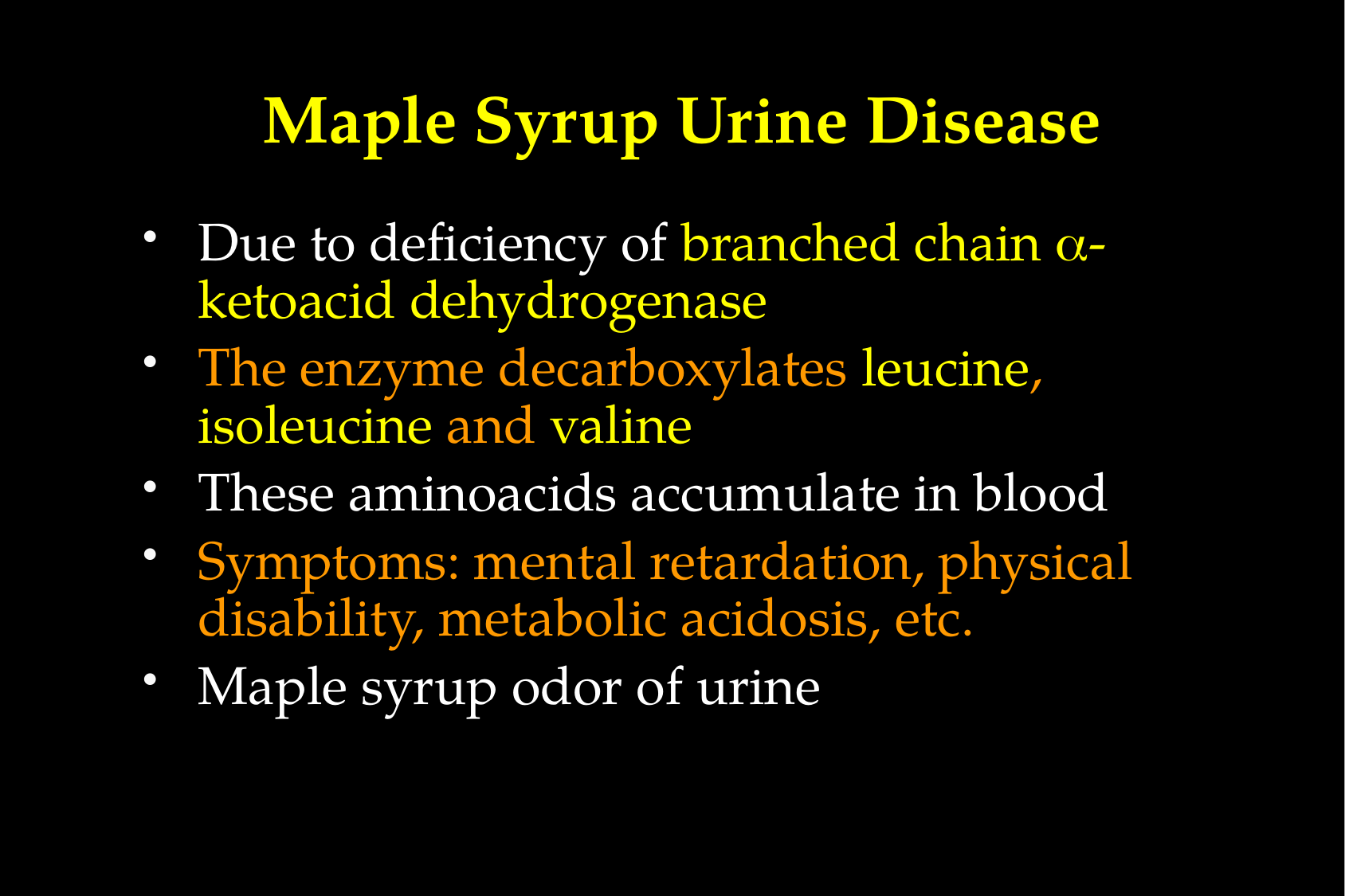

# Maple Syrup Urine Disease
Due to deficiency of branched chain α-ketoacid dehydrogenase
The enzyme decarboxylates leucine, isoleucine and valine
These aminoacids accumulate in blood
Symptoms: mental retardation, physical disability, metabolic acidosis, etc.
Maple syrup odor of urine